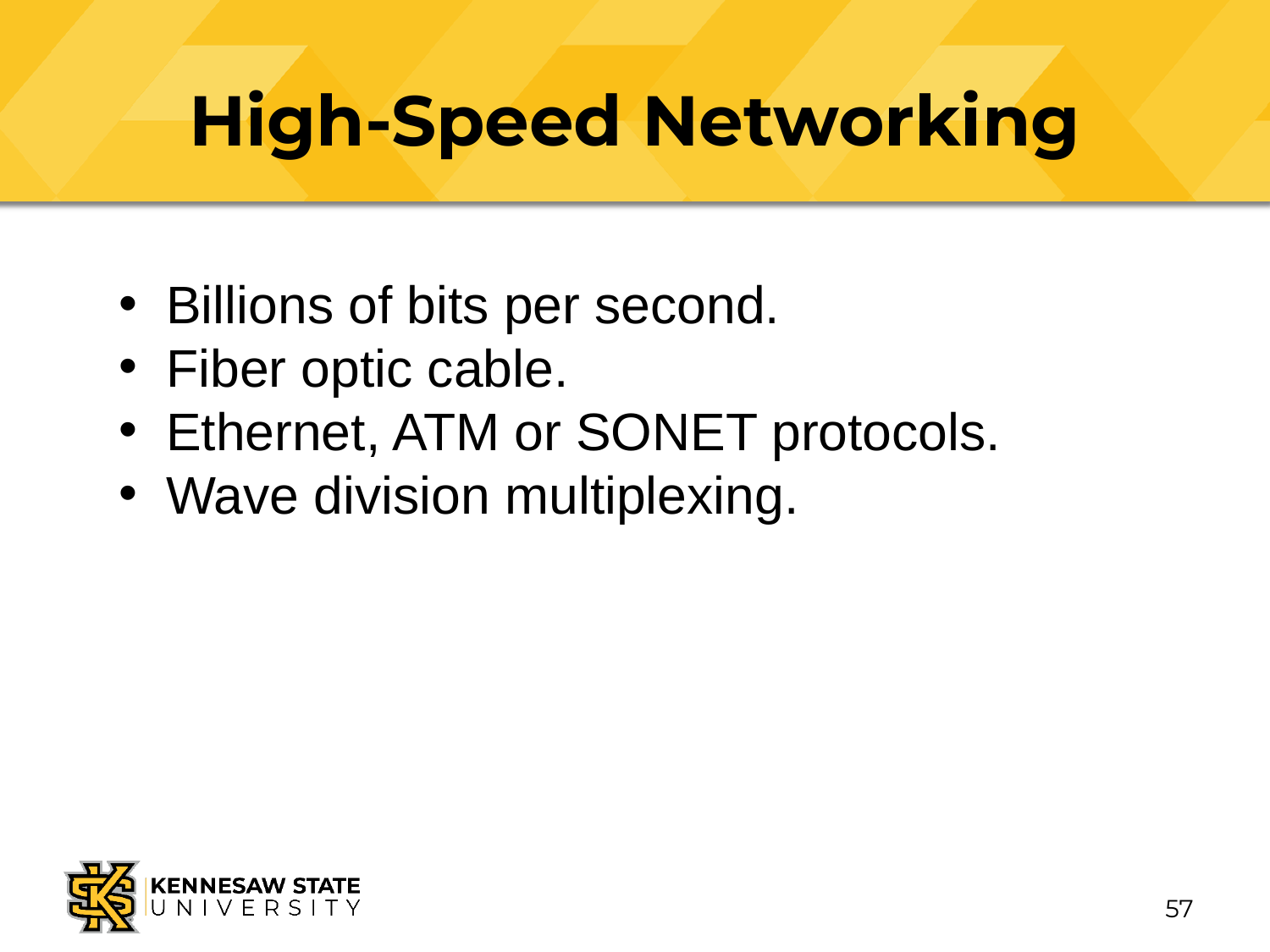

# High-Speed Networking
Billions of bits per second.
Fiber optic cable.
Ethernet, ATM or SONET protocols.
Wave division multiplexing.
57